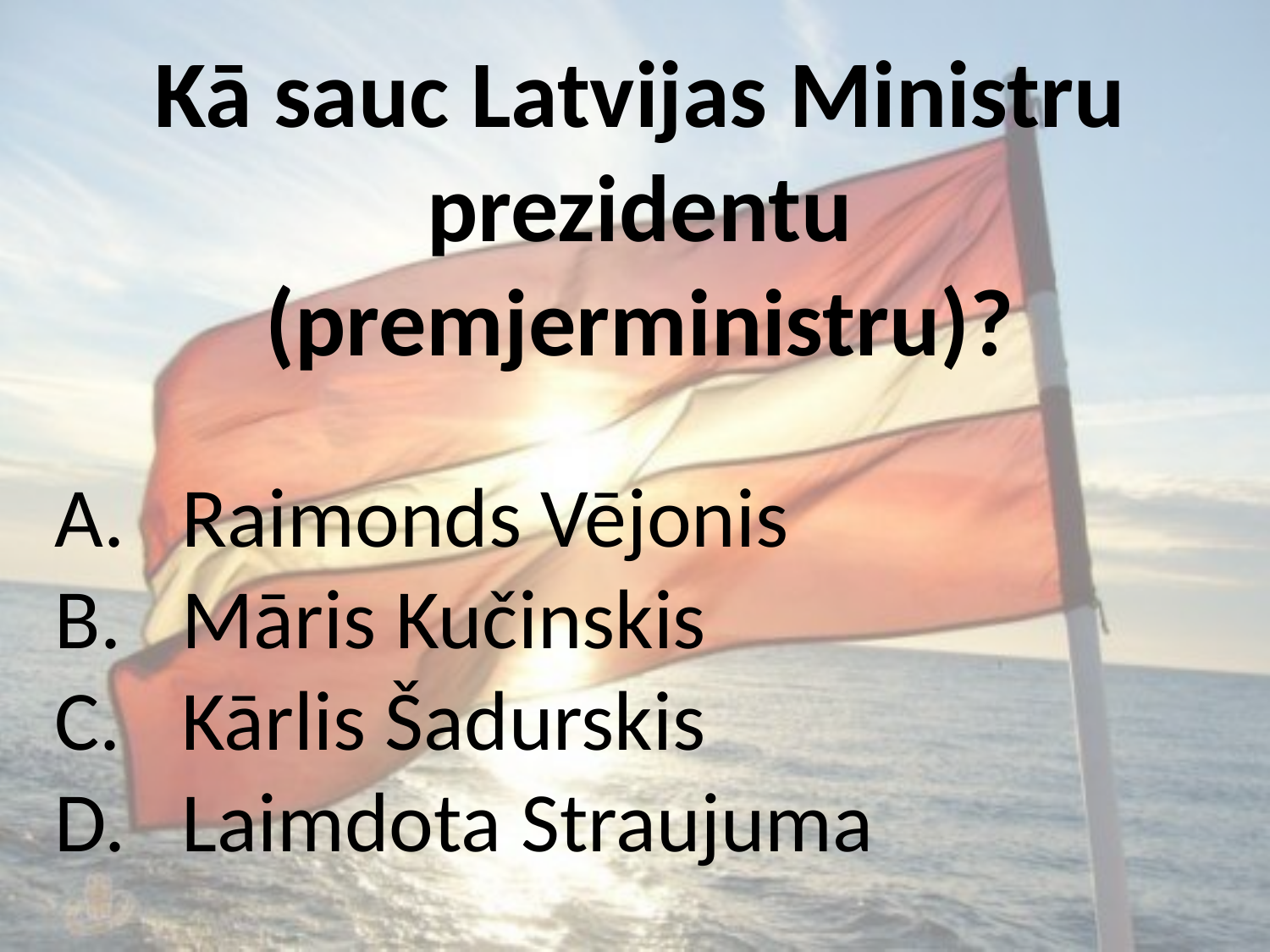

Kā sauc Latvijas Ministru prezidentu (premjerministru)?
Raimonds Vējonis
Māris Kučinskis
Kārlis Šadurskis
Laimdota Straujuma